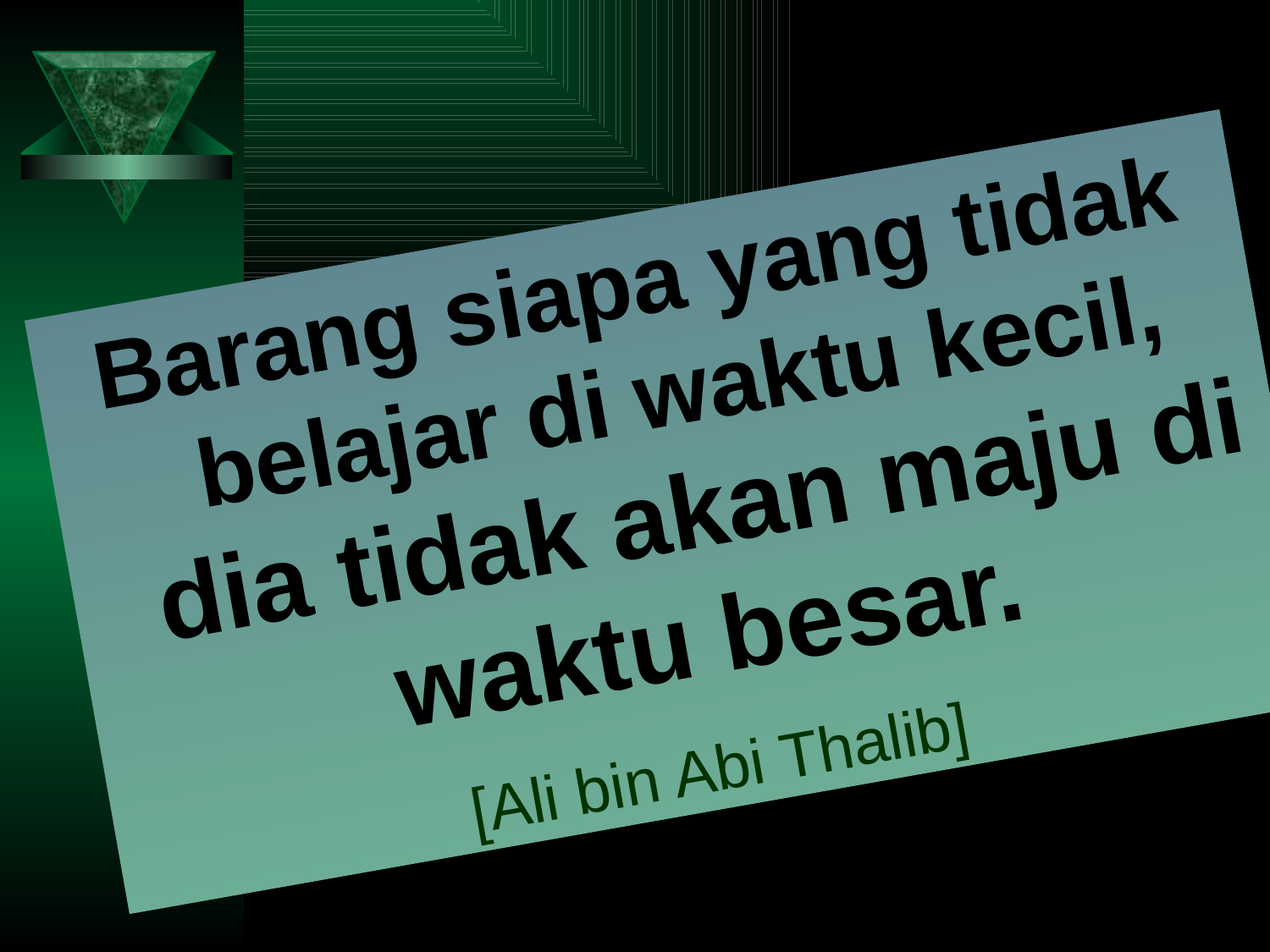

Barang siapa yang tidak belajar di waktu kecil, dia tidak akan maju di waktu besar.
[Ali bin Abi Thalib]